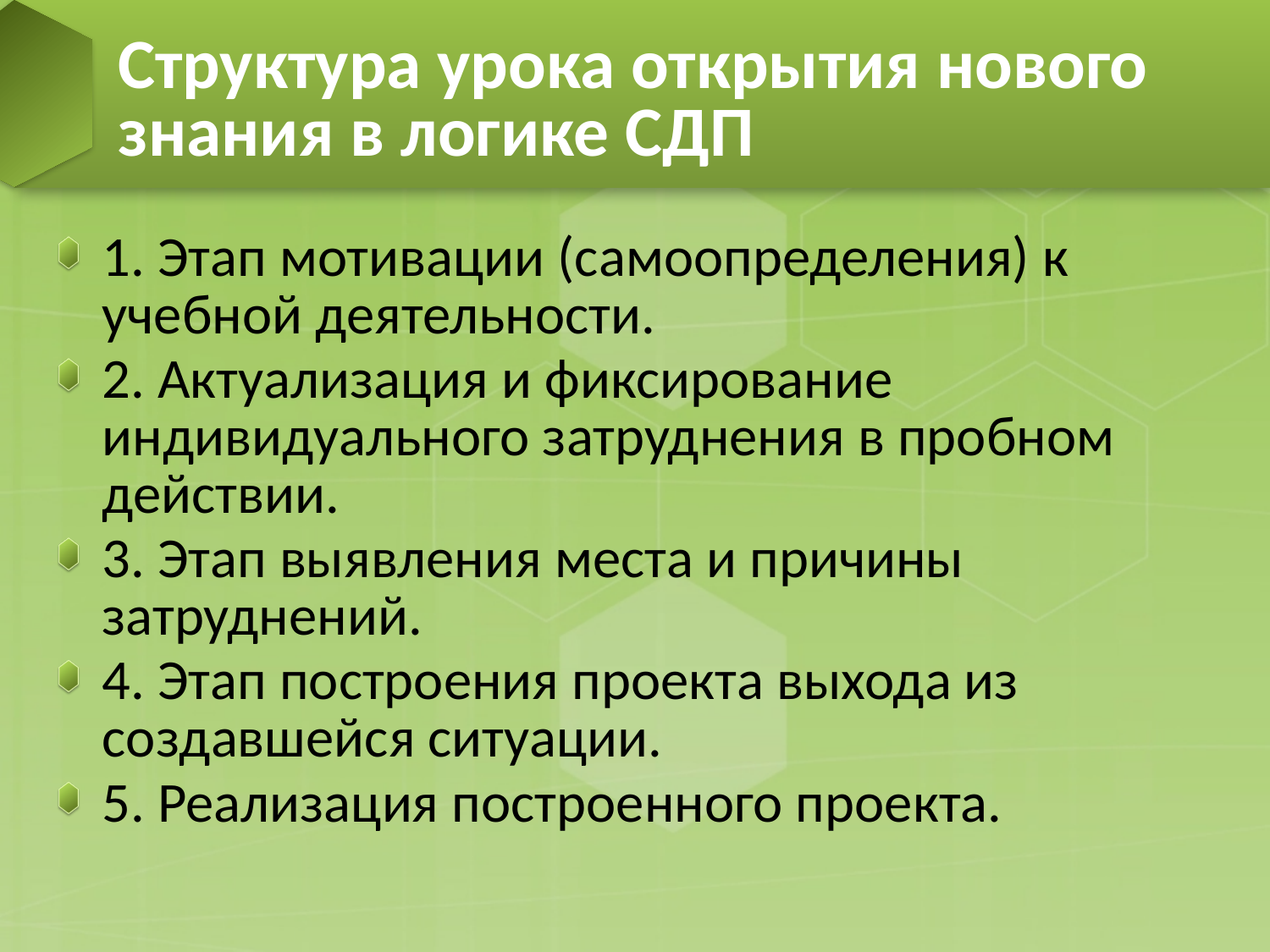

# Структура урока открытия нового знания в логике СДП
1. Этап мотивации (самоопределения) к учебной деятельности.
2. Актуализация и фиксирование индивидуального затруднения в пробном действии.
3. Этап выявления места и причины затруднений.
4. Этап построения проекта выхода из создавшейся ситуации.
5. Реализация построенного проекта.